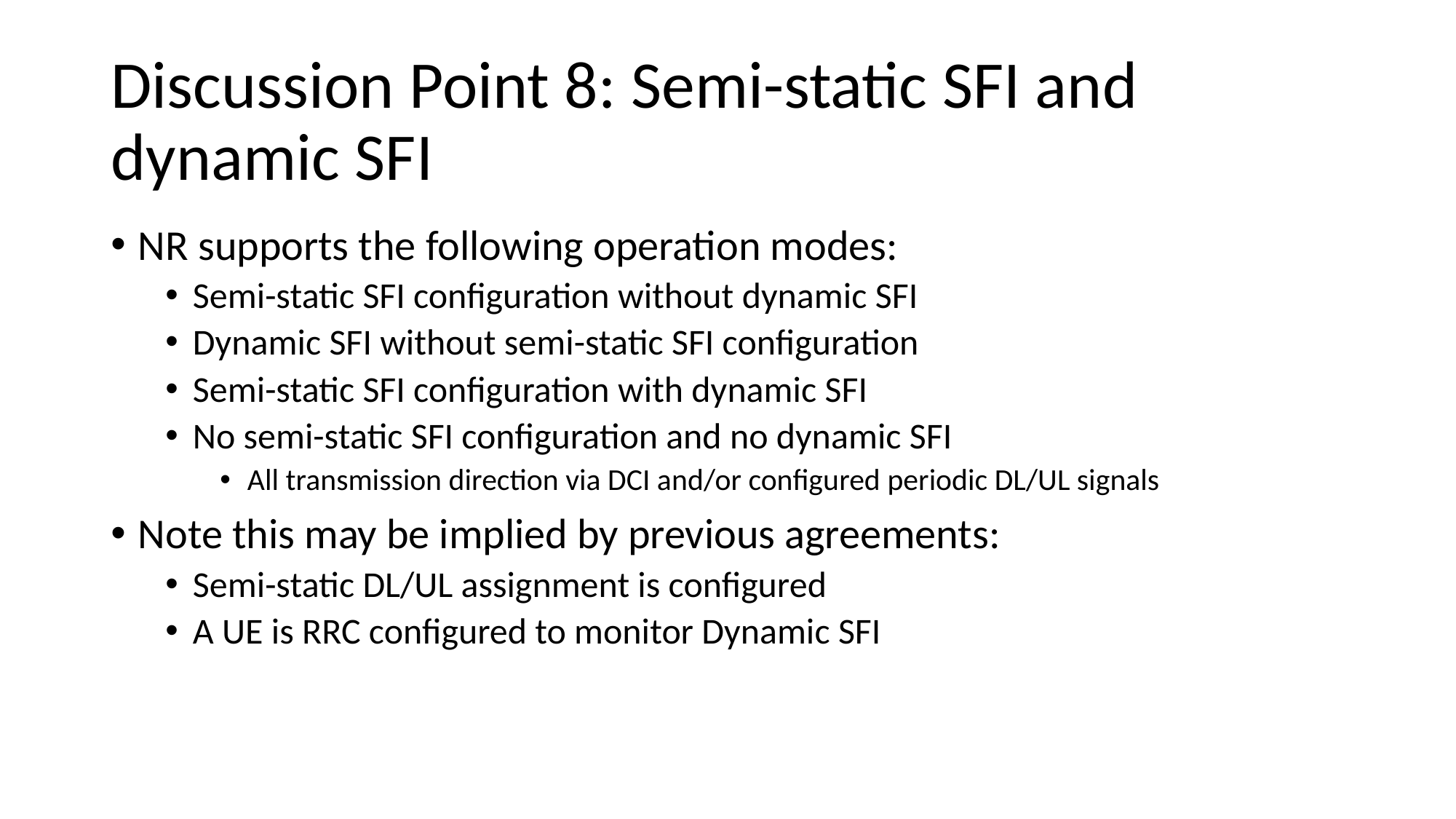

# Discussion Point 8: Semi-static SFI and dynamic SFI
NR supports the following operation modes:
Semi-static SFI configuration without dynamic SFI
Dynamic SFI without semi-static SFI configuration
Semi-static SFI configuration with dynamic SFI
No semi-static SFI configuration and no dynamic SFI
All transmission direction via DCI and/or configured periodic DL/UL signals
Note this may be implied by previous agreements:
Semi-static DL/UL assignment is configured
A UE is RRC configured to monitor Dynamic SFI